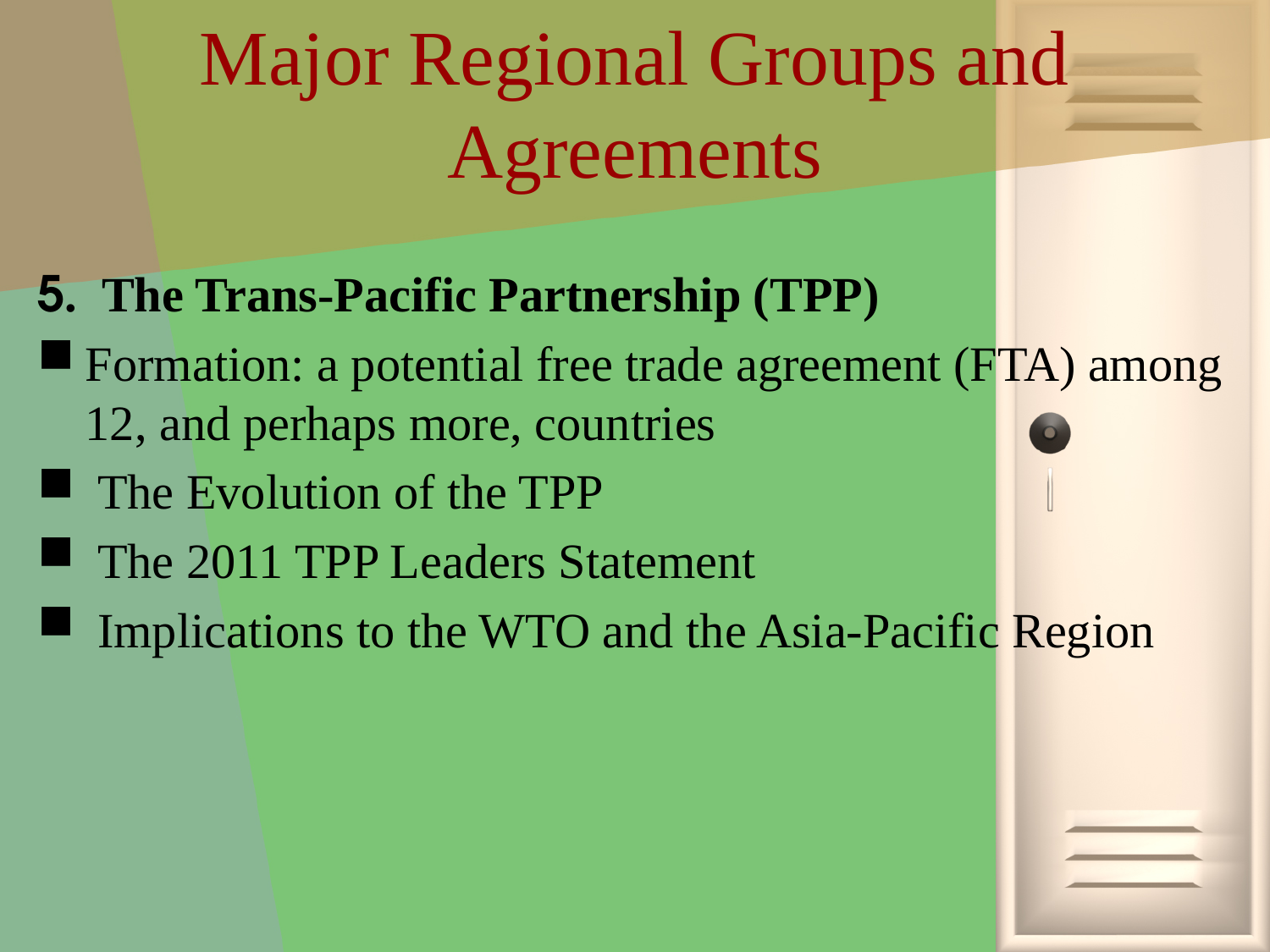

# Major Regional Groups and Agreements
5.  The Trans-Pacific Partnership (TPP)
Formation: a potential free trade agreement (FTA) among 12, and perhaps more, countries
 The Evolution of the TPP
 The 2011 TPP Leaders Statement
 Implications to the WTO and the Asia-Pacific Region